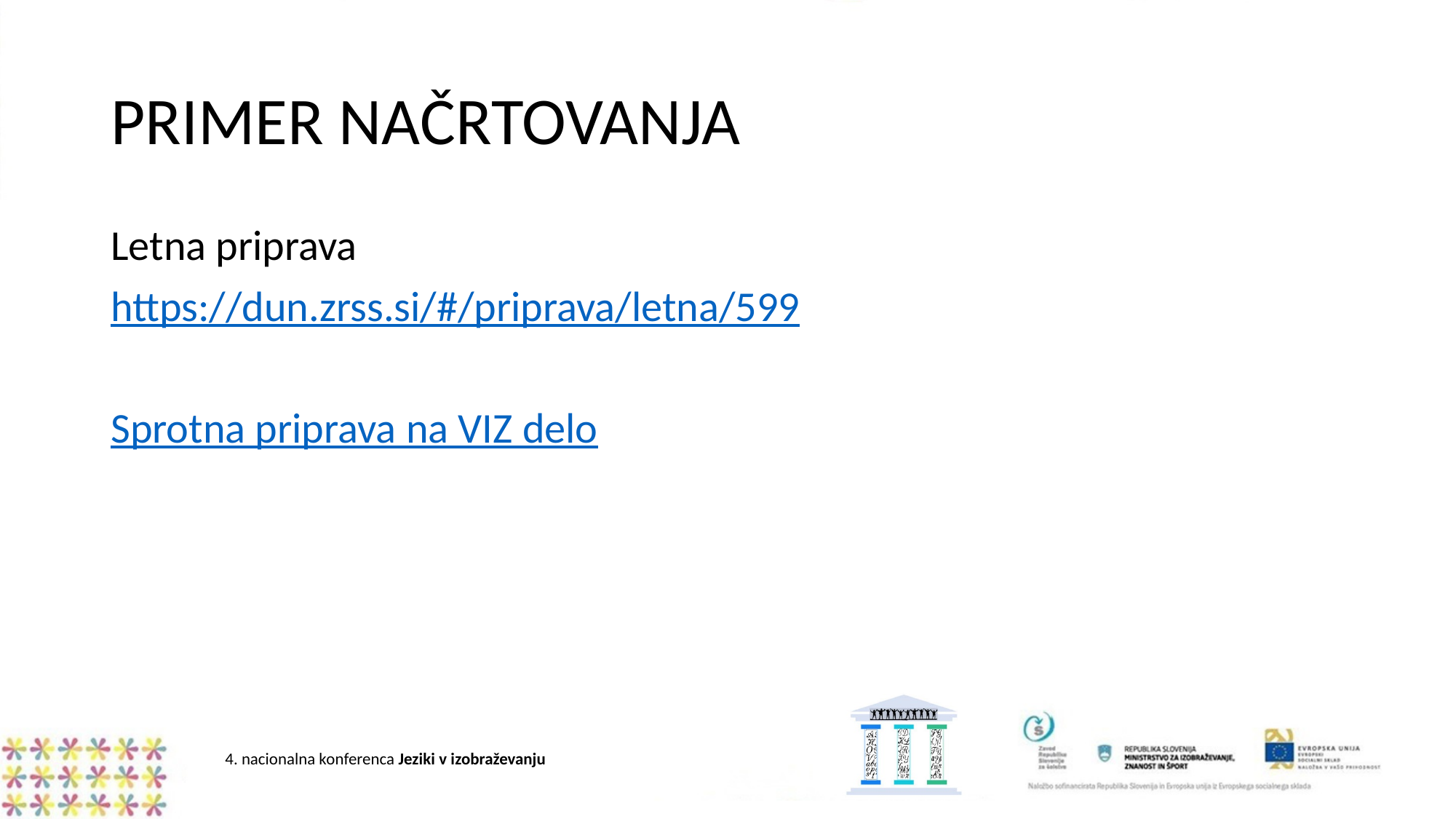

# PRIMER NAČRTOVANJA
Letna priprava
https://dun.zrss.si/#/priprava/letna/599

Sprotna priprava na VIZ delo